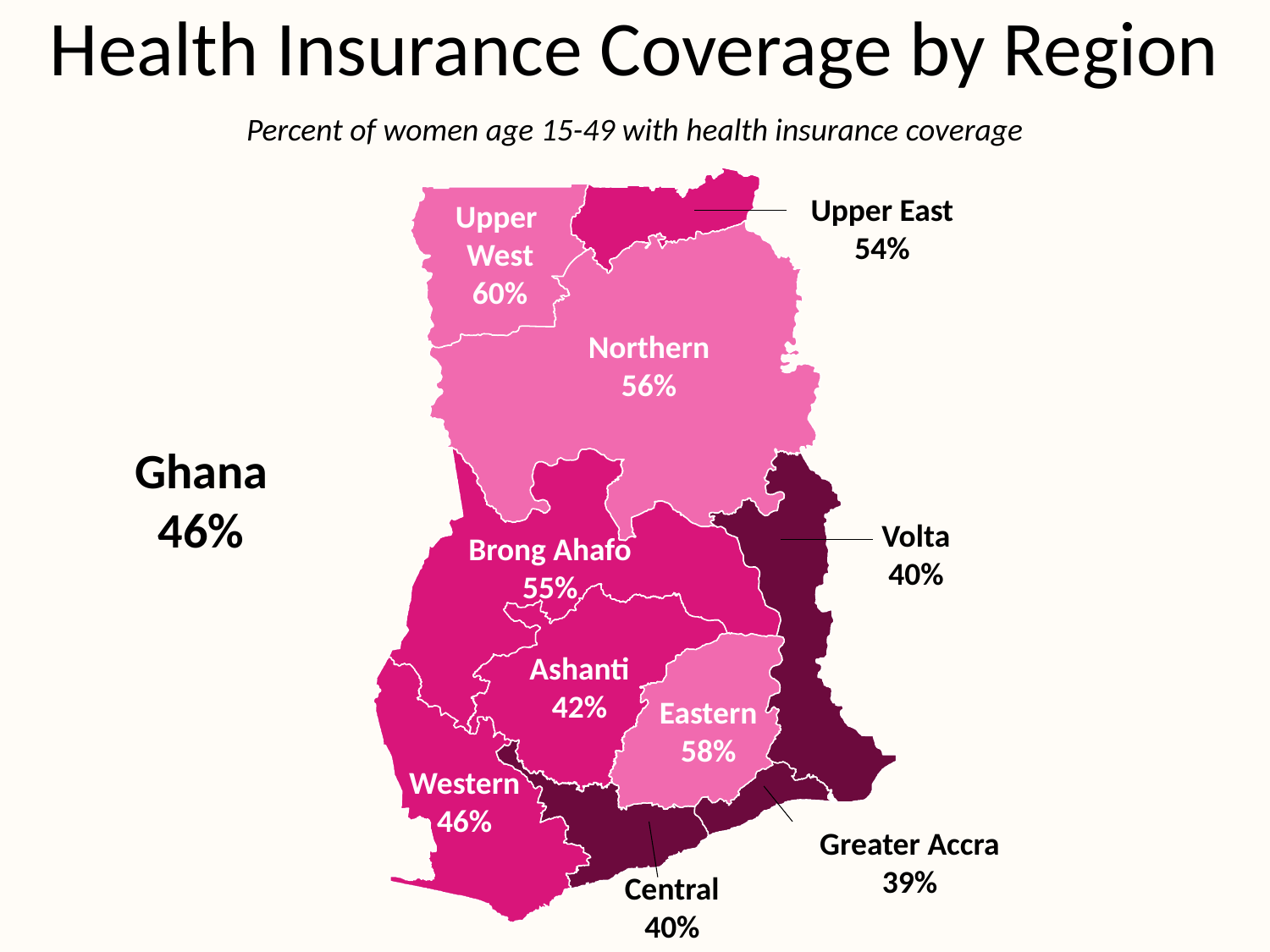

Health Insurance Coverage by Region
Percent of women age 15-49 with health insurance coverage

Upper East
54%

Upper
West
60%

Northern
56%

Ghana
46%

Volta
40%

Brong Ahafo
55%

Ashanti
42%

Eastern
58%

Western
46%

Greater Accra
39%
Central
40%